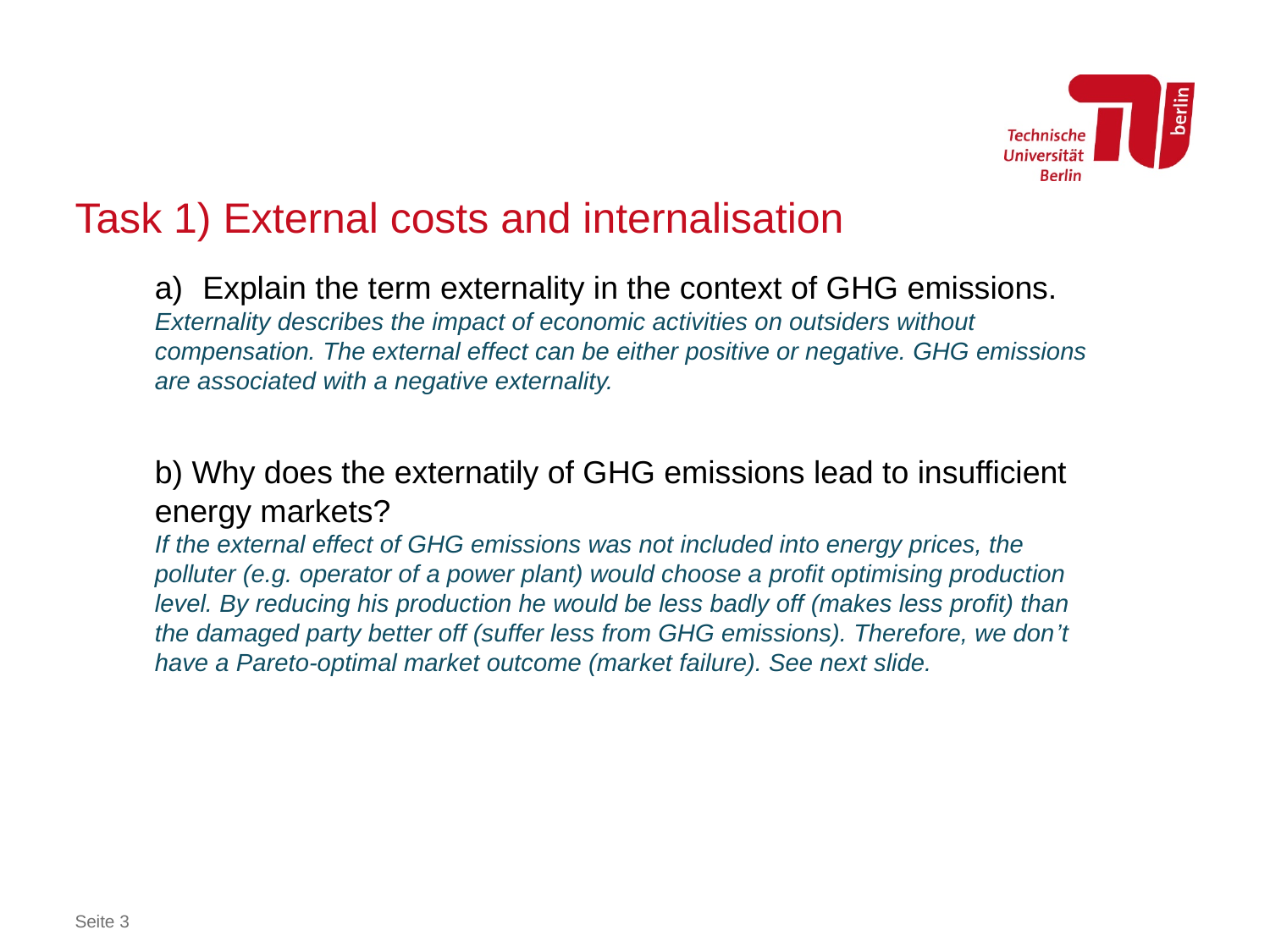

# Task 1) External costs and internalisation
Explain the term externality in the context of GHG emissions.
Externality describes the impact of economic activities on outsiders without compensation. The external effect can be either positive or negative. GHG emissions are associated with a negative externality.

b) Why does the externatily of GHG emissions lead to insufficient energy markets?
If the external effect of GHG emissions was not included into energy prices, the polluter (e.g. operator of a power plant) would choose a profit optimising production level. By reducing his production he would be less badly off (makes less profit) than the damaged party better off (suffer less from GHG emissions). Therefore, we don’t have a Pareto-optimal market outcome (market failure). See next slide.
Seite 3